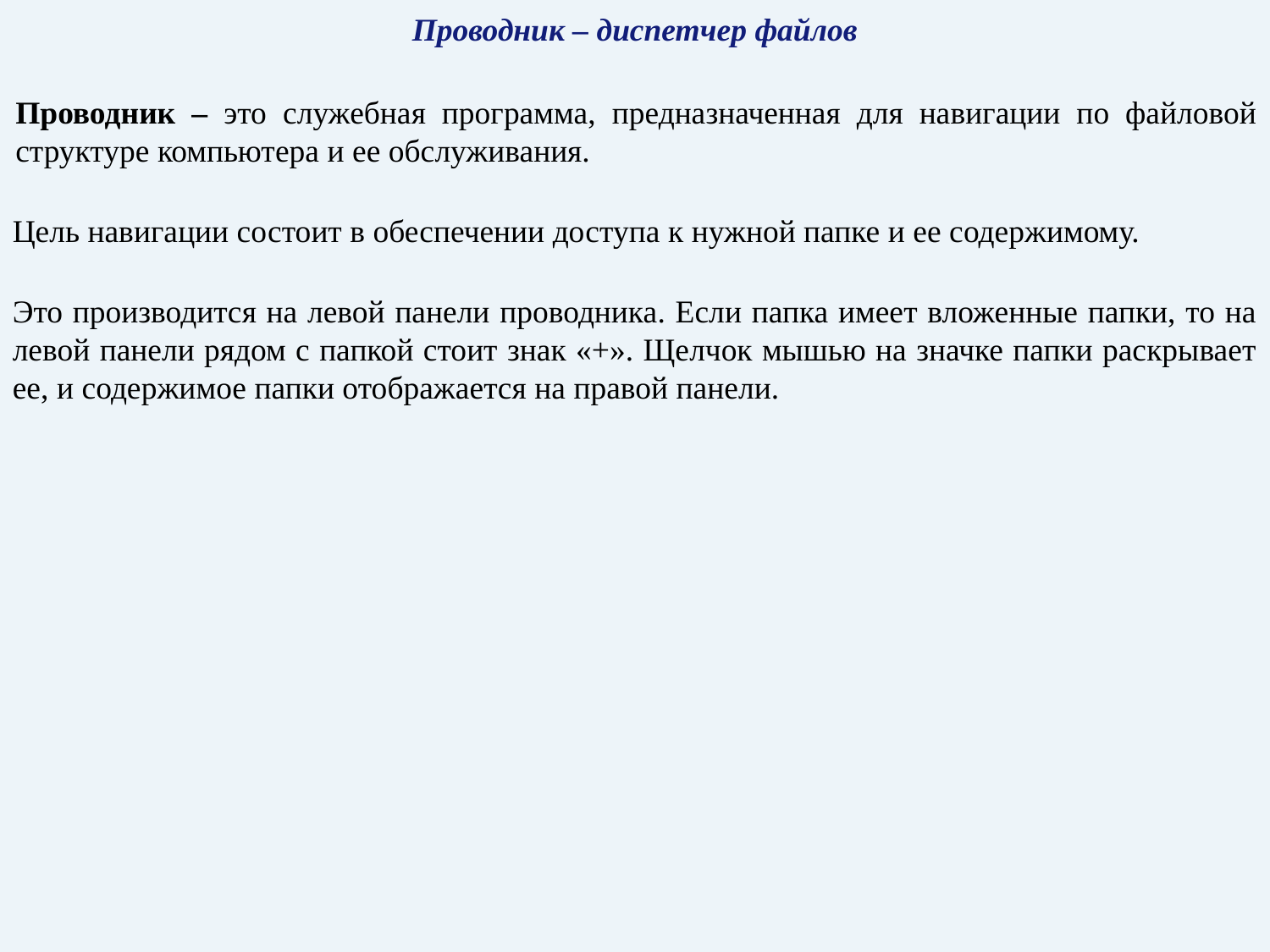

Проводник – диспетчер файлов
Проводник – это служебная программа, предназначенная для навигации по файловой структуре компьютера и ее обслуживания.
Цель навигации состоит в обеспечении доступа к нужной папке и ее содержимому.
Это производится на левой панели проводника. Если папка имеет вложенные папки, то на левой панели рядом с папкой стоит знак «+». Щелчок мышью на значке папки раскрывает ее, и содержимое папки отображается на правой панели.